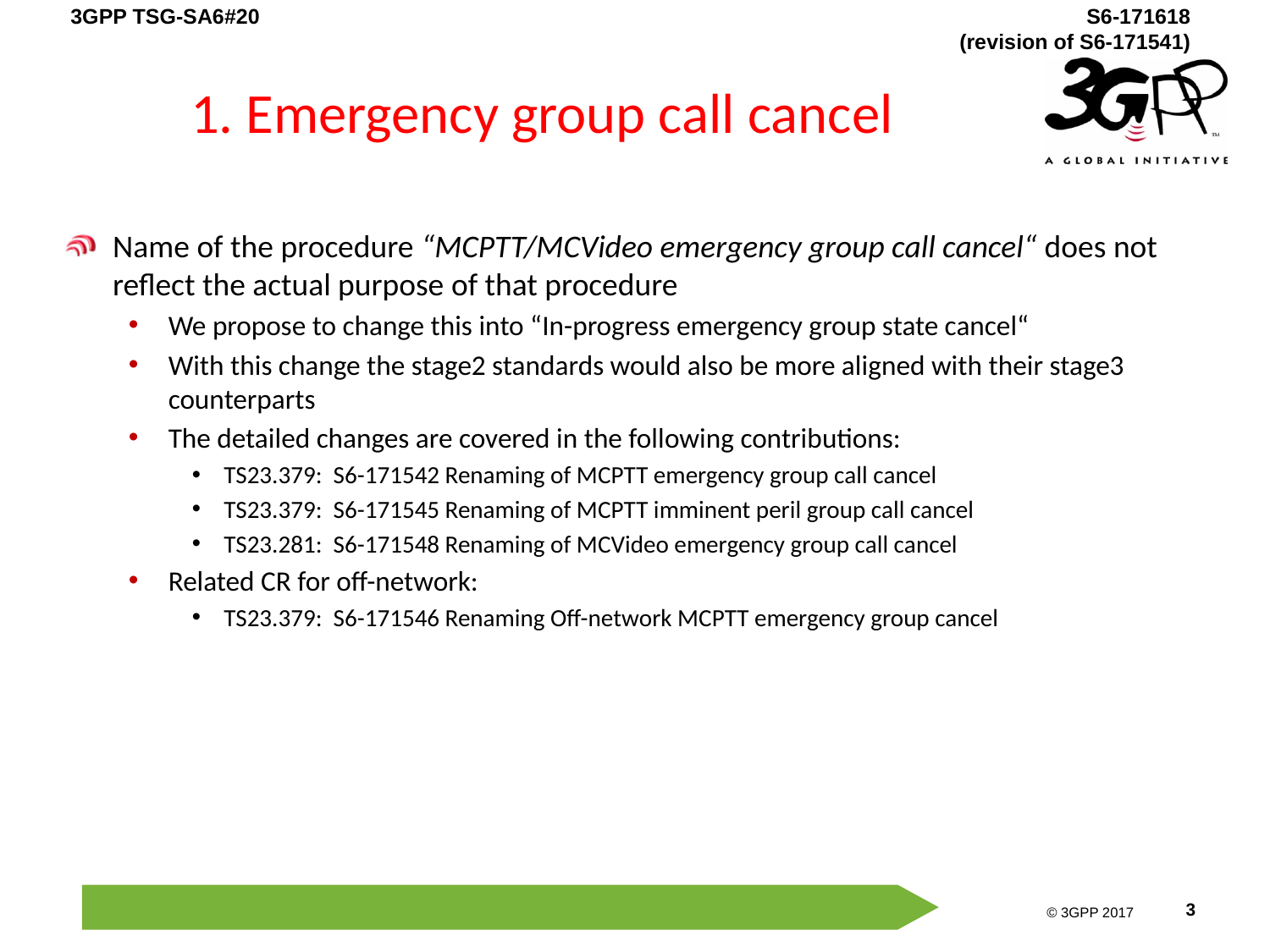

# 1. Emergency group call cancel

Name of the procedure “MCPTT/MCVideo emergency group call cancel“ does not reflect the actual purpose of that procedure
We propose to change this into “In-progress emergency group state cancel“
With this change the stage2 standards would also be more aligned with their stage3 counterparts
The detailed changes are covered in the following contributions:
TS23.379:  S6-171542 Renaming of MCPTT emergency group call cancel
TS23.379:  S6-171545 Renaming of MCPTT imminent peril group call cancel
TS23.281:  S6-171548 Renaming of MCVideo emergency group call cancel
Related CR for off-network:
TS23.379:  S6-171546 Renaming Off-network MCPTT emergency group cancel